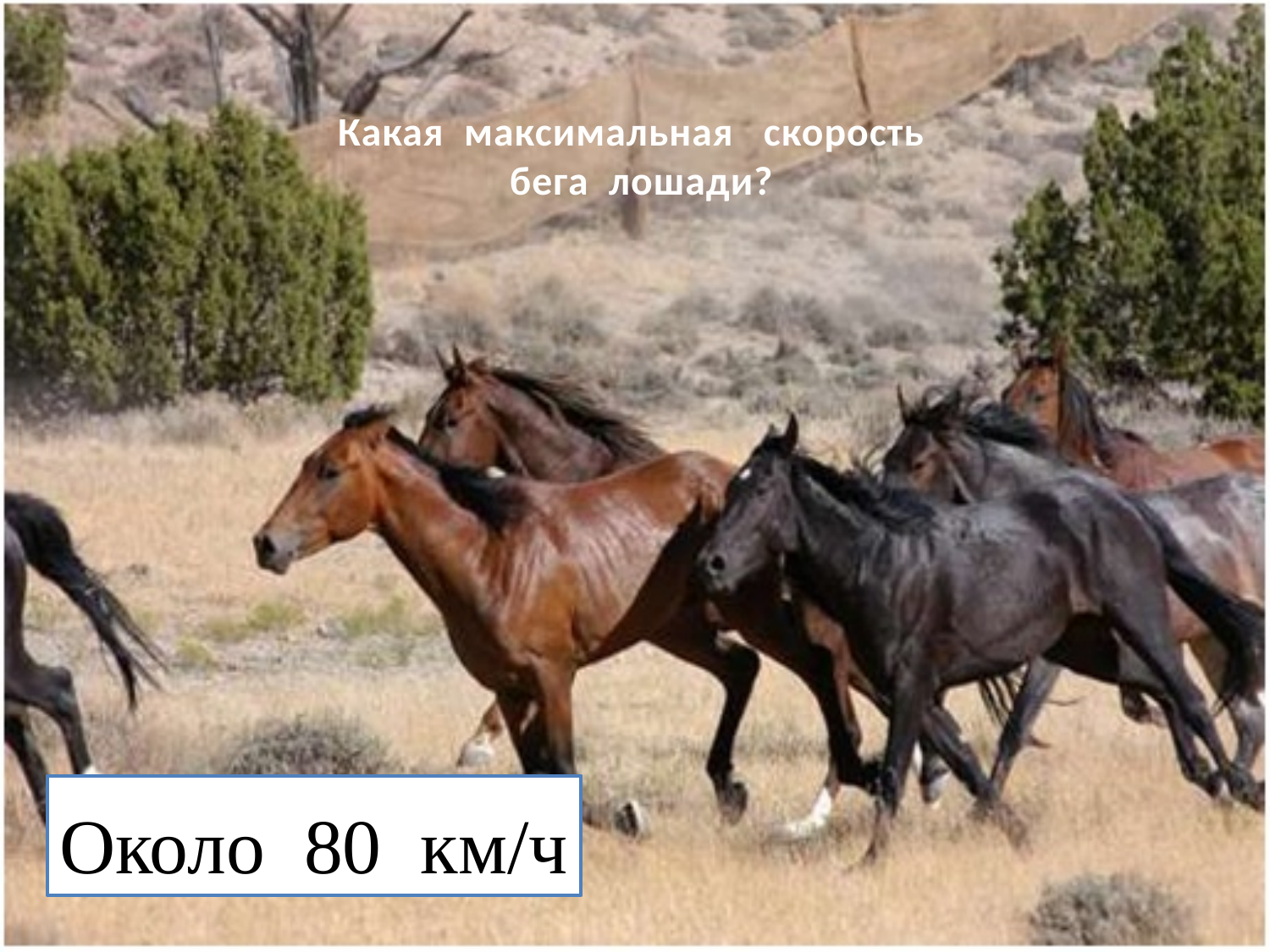

# Какая  максимальная   скорость бега  лошади?
Около  80  км/ч